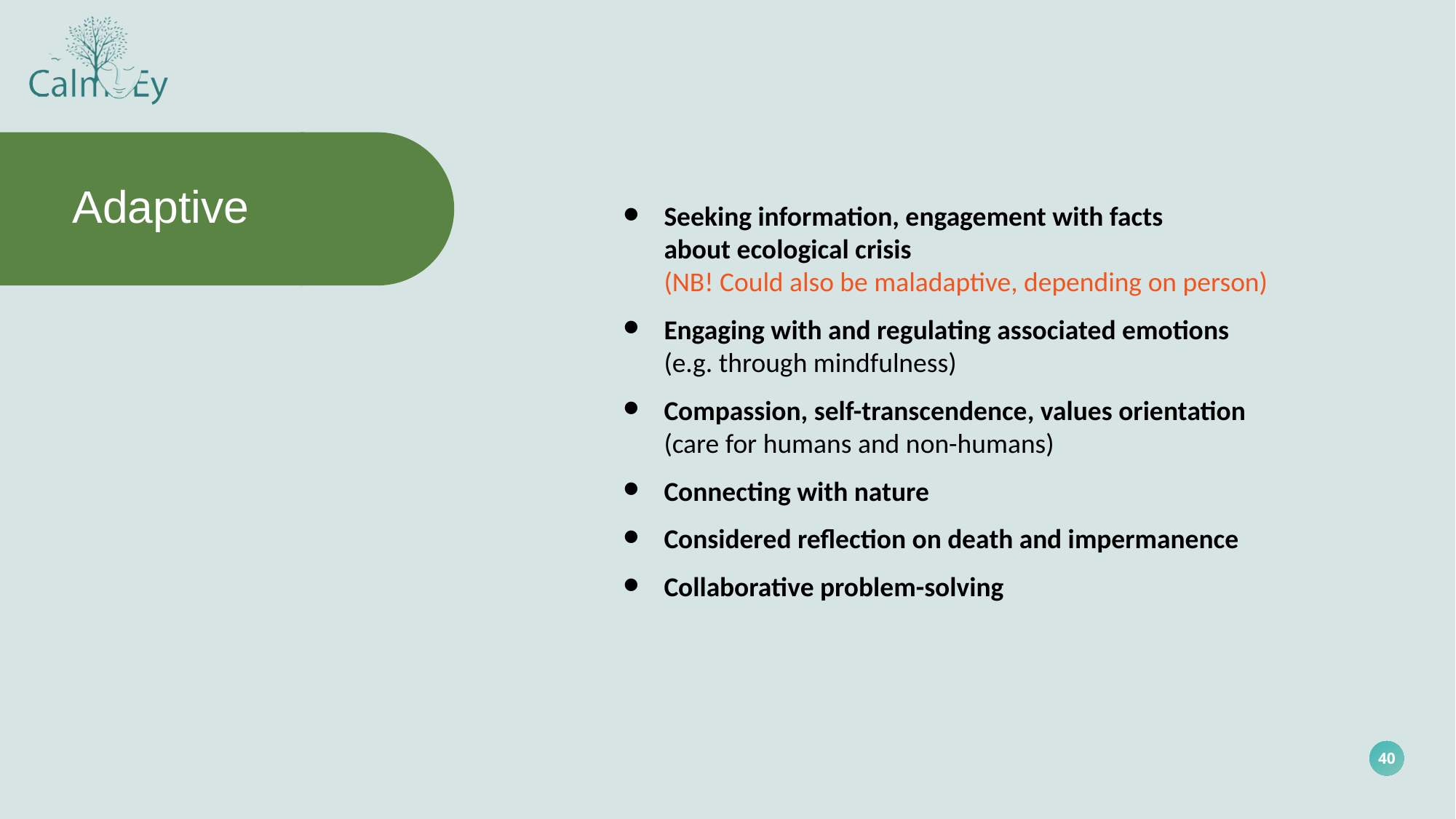

Adaptive
Seeking information, engagement with facts
about ecological crisis
(NB! Could also be maladaptive, depending on person)
Engaging with and regulating associated emotions
(e.g. through mindfulness)
Compassion, self-transcendence, values orientation
(care for humans and non-humans)
Connecting with nature
Considered reflection on death and impermanence
Collaborative problem-solving